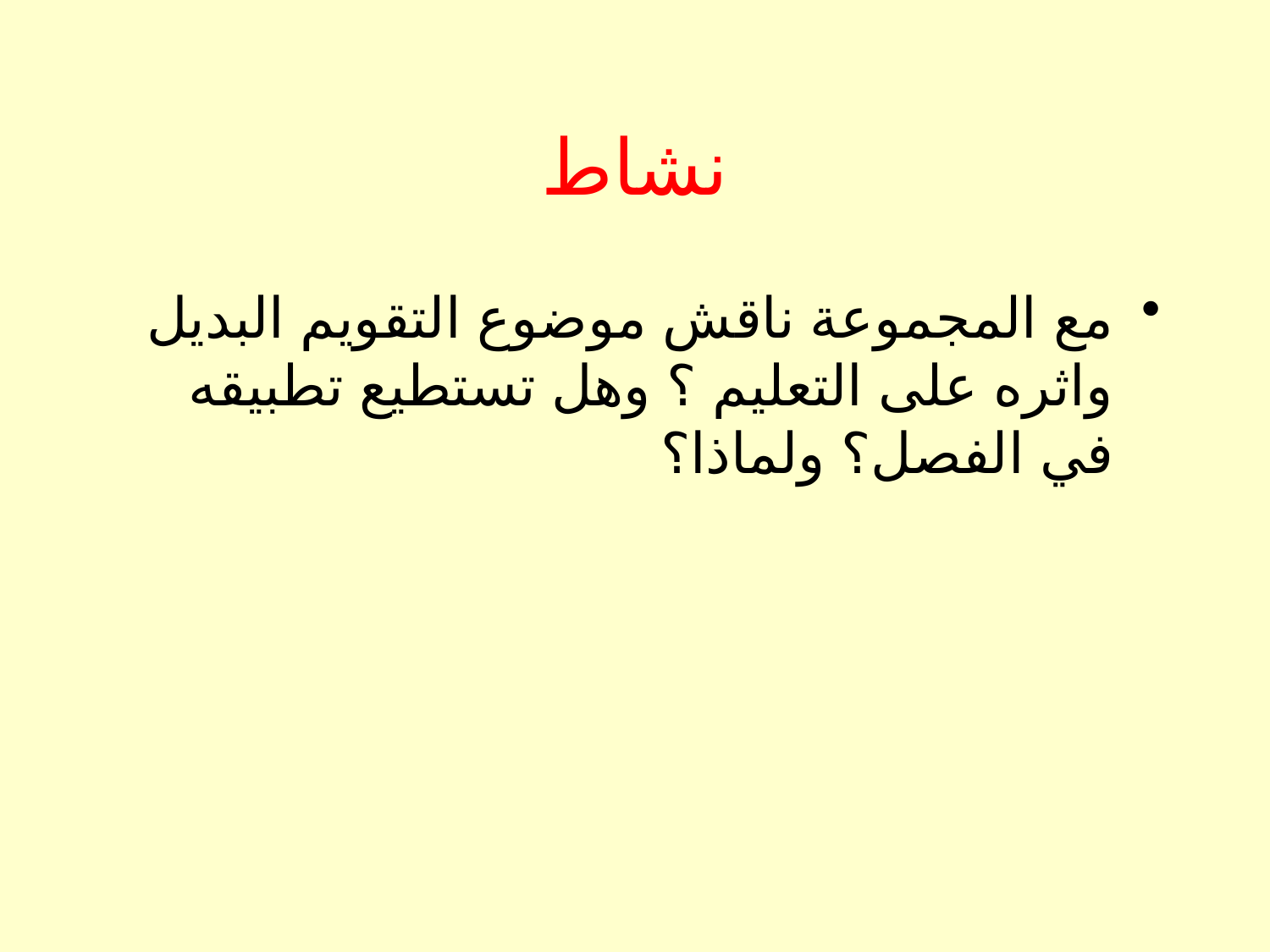

# نشاط
مع المجموعة ناقش موضوع التقويم البديل واثره على التعليم ؟ وهل تستطيع تطبيقه في الفصل؟ ولماذا؟